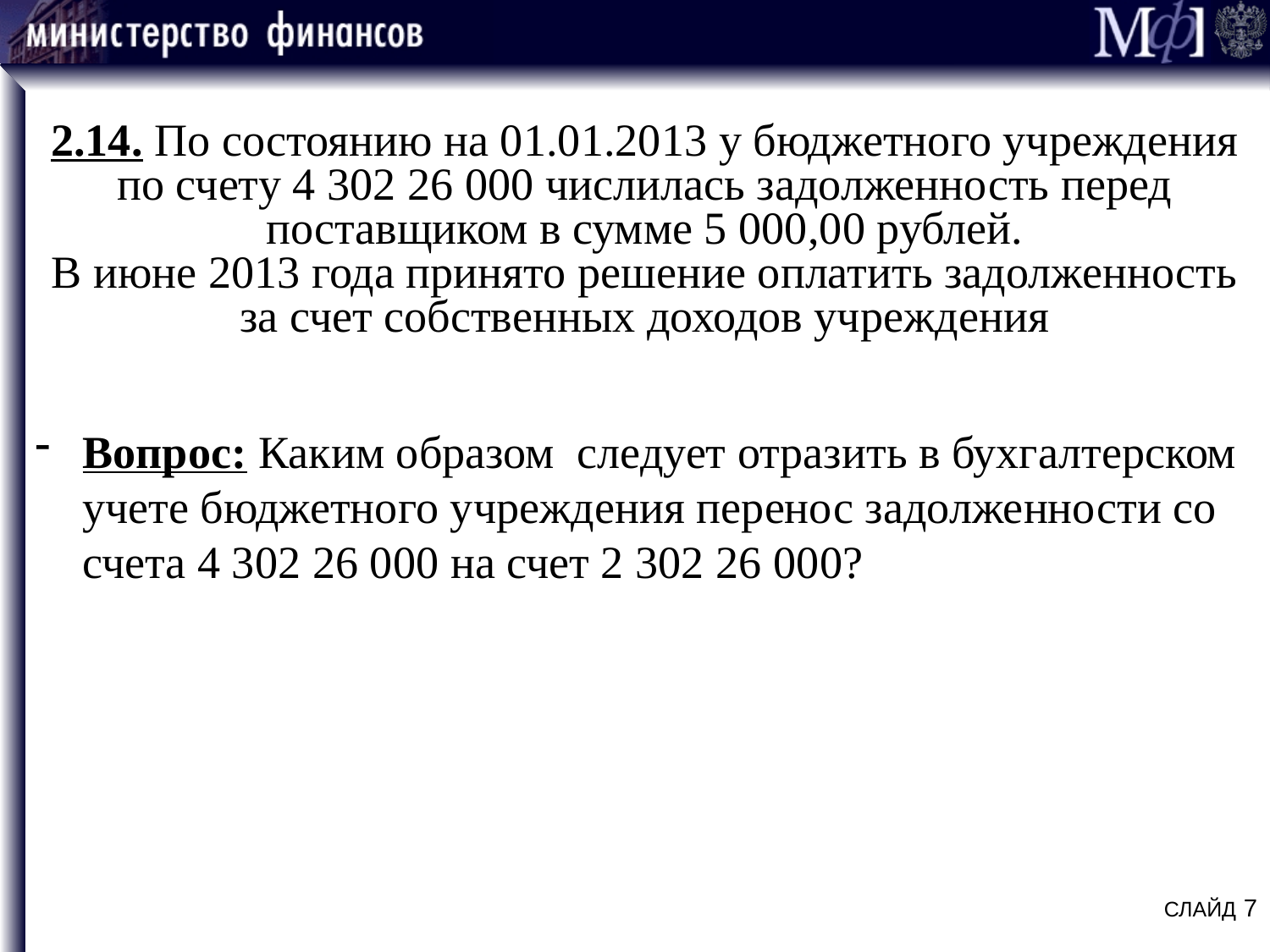

# 2.14. По состоянию на 01.01.2013 у бюджетного учреждения по счету 4 302 26 000 числилась задолженность перед поставщиком в сумме 5 000,00 рублей. В июне 2013 года принято решение оплатить задолженность за счет собственных доходов учреждения
Вопрос: Каким образом  следует отразить в бухгалтерском учете бюджетного учреждения перенос задолженности со счета 4 302 26 000 на счет 2 302 26 000?
СЛАЙД 7